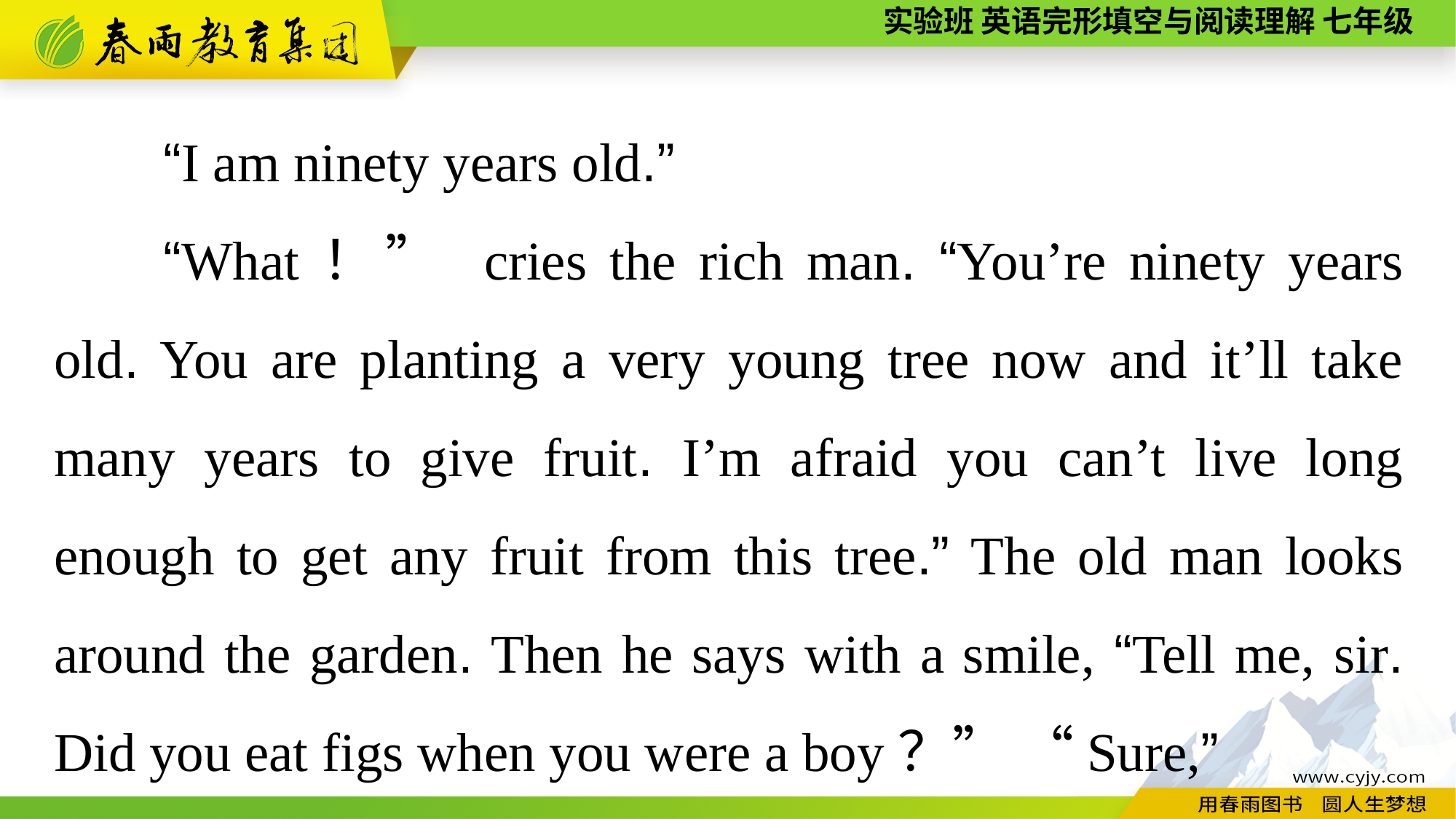

“I am ninety years old.”
“What！” cries the rich man. “You’re ninety years old. You are planting a very young tree now and it’ll take many years to give fruit. I’m afraid you can’t live long enough to get any fruit from this tree.” The old man looks around the garden. Then he says with a smile, “Tell me, sir. Did you eat figs when you were a boy？” “Sure,”